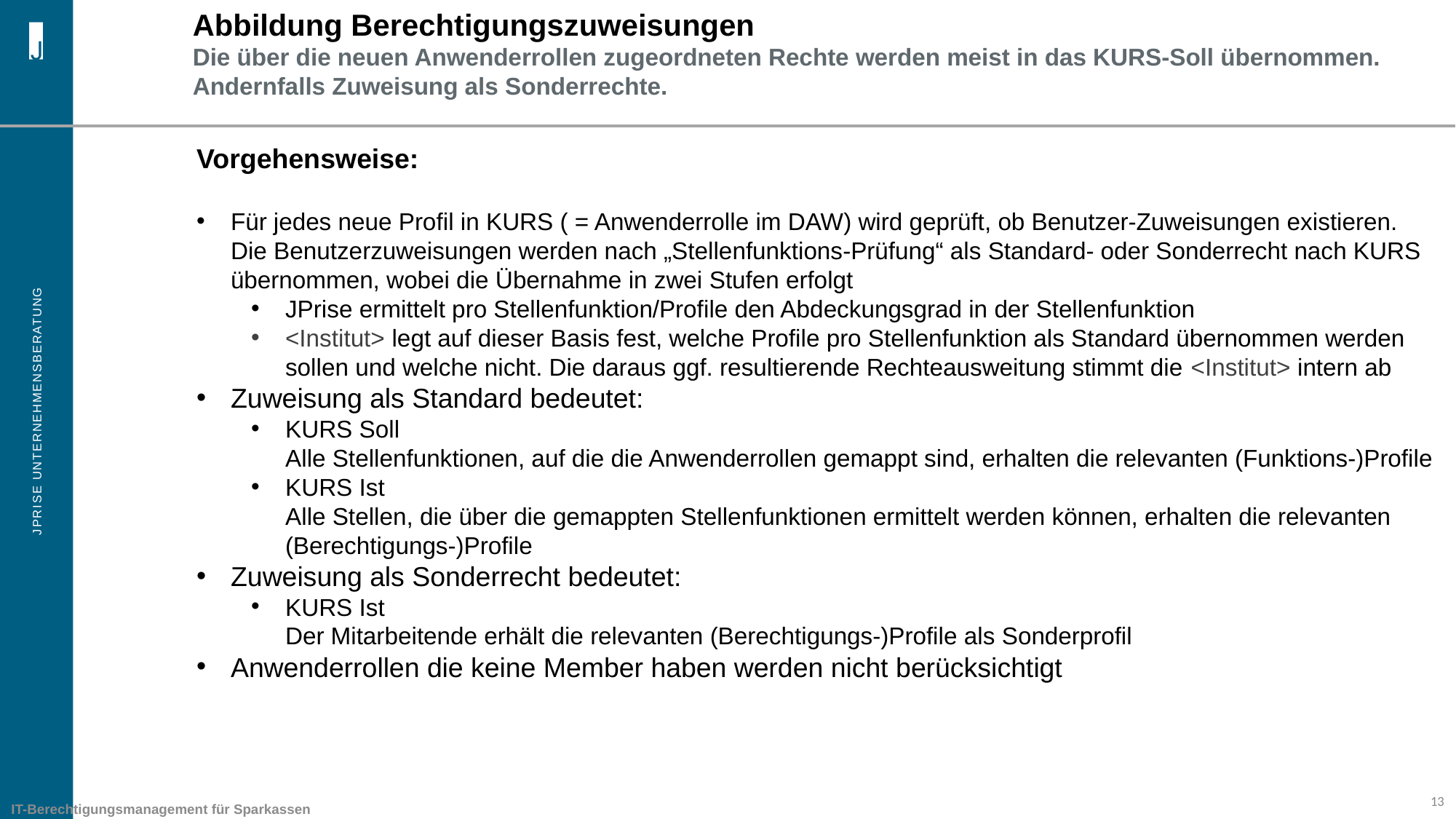

Abbildung Berechtigungszuweisungen
Die über die neuen Anwenderrollen zugeordneten Rechte werden meist in das KURS-Soll übernommen. Andernfalls Zuweisung als Sonderrechte.

Vorgehensweise:

Für jedes neue Profil in KURS ( = Anwenderrolle im DAW) wird geprüft, ob Benutzer-Zuweisungen existieren.
Die Benutzerzuweisungen werden nach „Stellenfunktions-Prüfung“ als Standard- oder Sonderrecht nach KURS übernommen, wobei die Übernahme in zwei Stufen erfolgt
JPrise ermittelt pro Stellenfunktion/Profile den Abdeckungsgrad in der Stellenfunktion
<Institut> legt auf dieser Basis fest, welche Profile pro Stellenfunktion als Standard übernommen werden sollen und welche nicht. Die daraus ggf. resultierende Rechteausweitung stimmt die <Institut> intern ab
Zuweisung als Standard bedeutet:
KURS Soll
Alle Stellenfunktionen, auf die die Anwenderrollen gemappt sind, erhalten die relevanten (Funktions-)Profile
KURS Ist
Alle Stellen, die über die gemappten Stellenfunktionen ermittelt werden können, erhalten die relevanten (Berechtigungs-)Profile
Zuweisung als Sonderrecht bedeutet:
KURS Ist
Der Mitarbeitende erhält die relevanten (Berechtigungs-)Profile als Sonderprofil
Anwenderrollen die keine Member haben werden nicht berücksichtigt